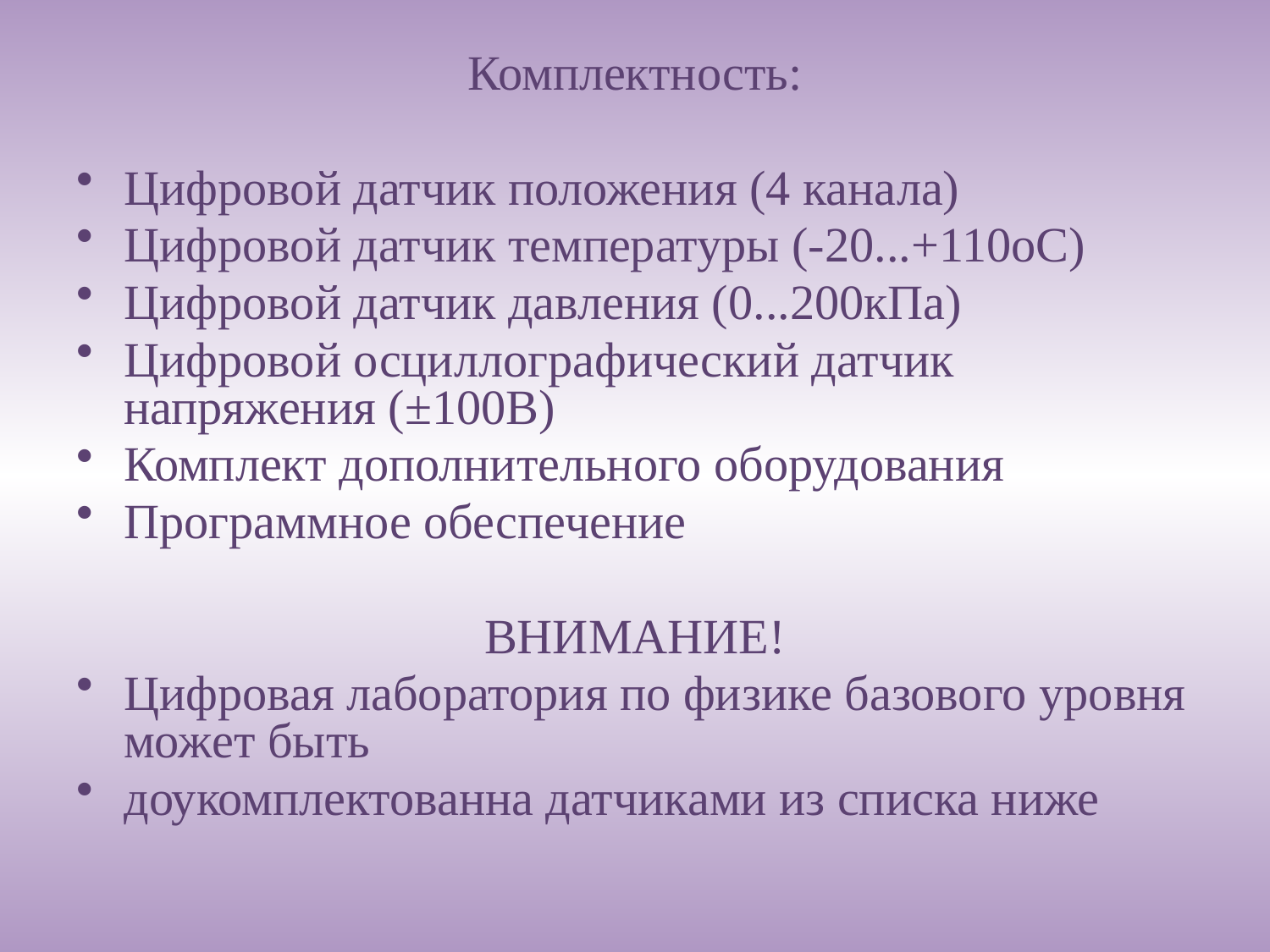

Комплектность:

Цифровой датчик положения (4 канала)
Цифровой датчик температуры (-20...+110оC)
Цифровой датчик давления (0...200кПа)
Цифровой осциллографический датчик напряжения (±100В)
Комплект дополнительного оборудования
Программное обеспечение

ВНИМАНИЕ!
Цифровая лаборатория по физике базового уровня может быть
доукомплектованна датчиками из списка ниже